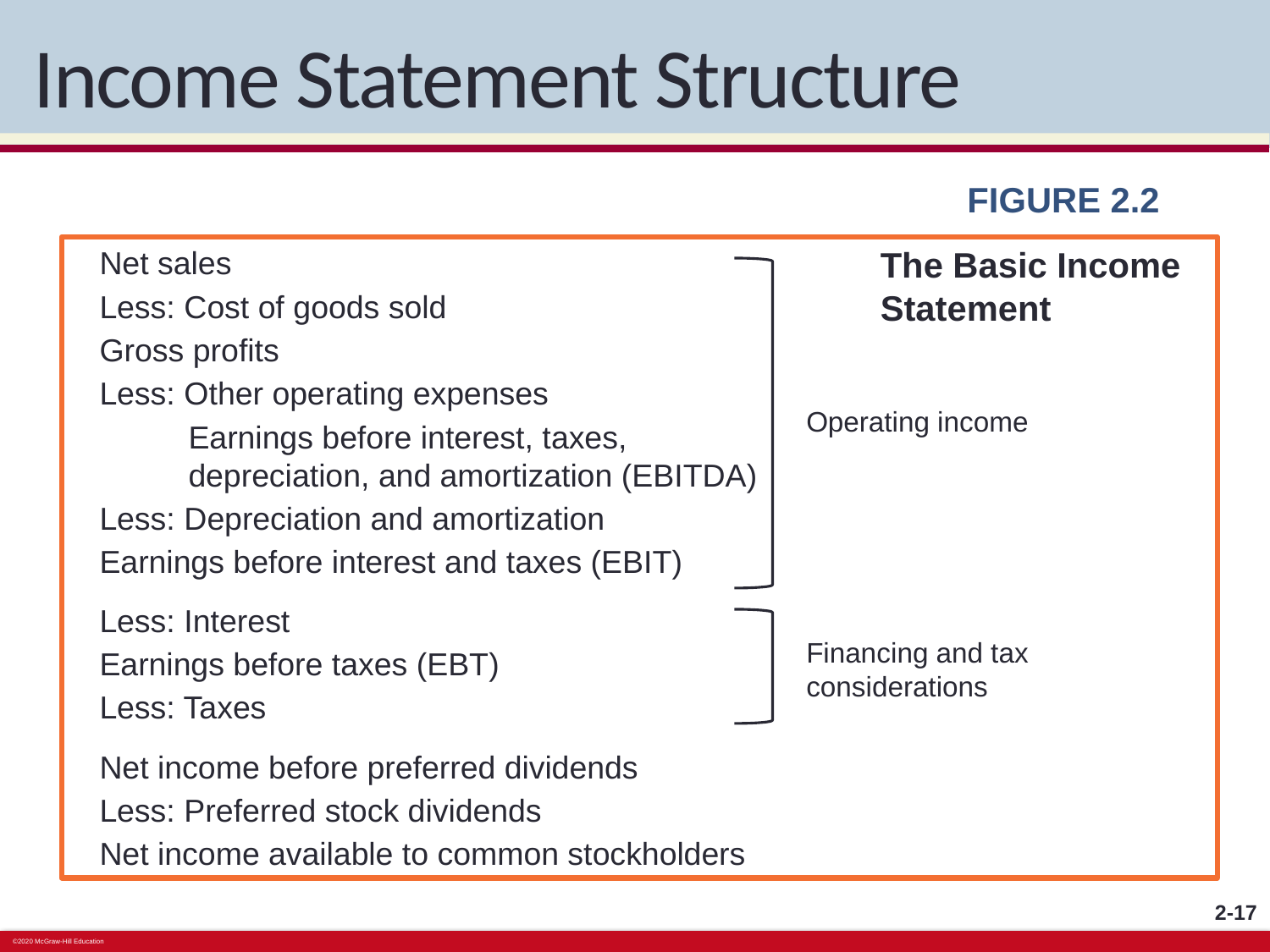

# Income Statement Structure
FIGURE 2.2
Net sales
Less: Cost of goods sold
Gross profits
Less: Other operating expenses
Earnings before interest, taxes,
depreciation, and amortization (EBITDA)
Less: Depreciation and amortization
Earnings before interest and taxes (EBIT)
Less: Interest
Earnings before taxes (EBT)
Less: Taxes
Net income before preferred dividends
Less: Preferred stock dividends
Net income available to common stockholders
The Basic Income
Statement

Operating income

Financing and tax considerations